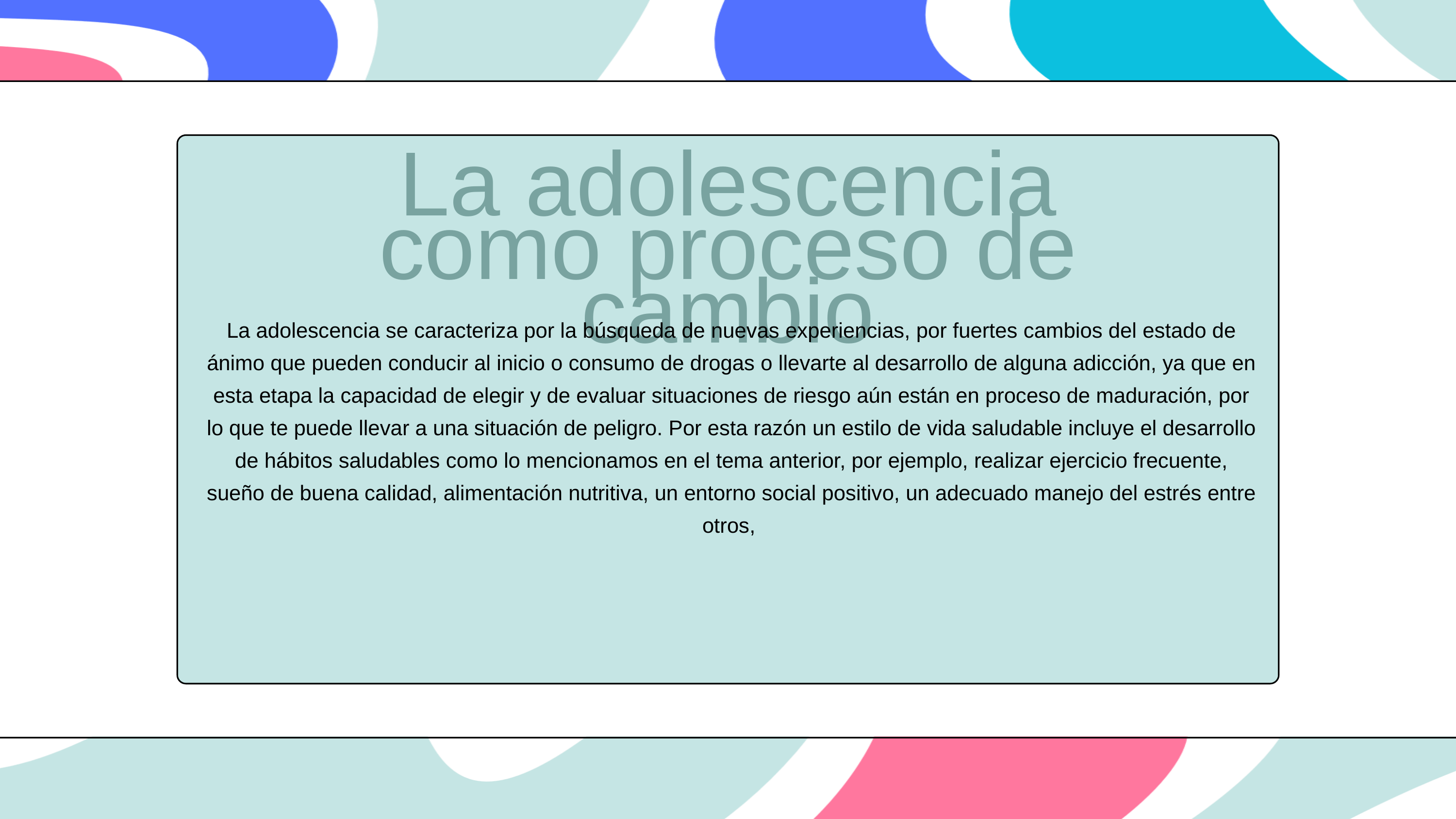

La adolescencia como proceso de cambio
La adolescencia se caracteriza por la búsqueda de nuevas experiencias, por fuertes cambios del estado de ánimo que pueden conducir al inicio o consumo de drogas o llevarte al desarrollo de alguna adicción, ya que en esta etapa la capacidad de elegir y de evaluar situaciones de riesgo aún están en proceso de maduración, por lo que te puede llevar a una situación de peligro. Por esta razón un estilo de vida saludable incluye el desarrollo de hábitos saludables como lo mencionamos en el tema anterior, por ejemplo, realizar ejercicio frecuente, sueño de buena calidad, alimentación nutritiva, un entorno social positivo, un adecuado manejo del estrés entre otros,